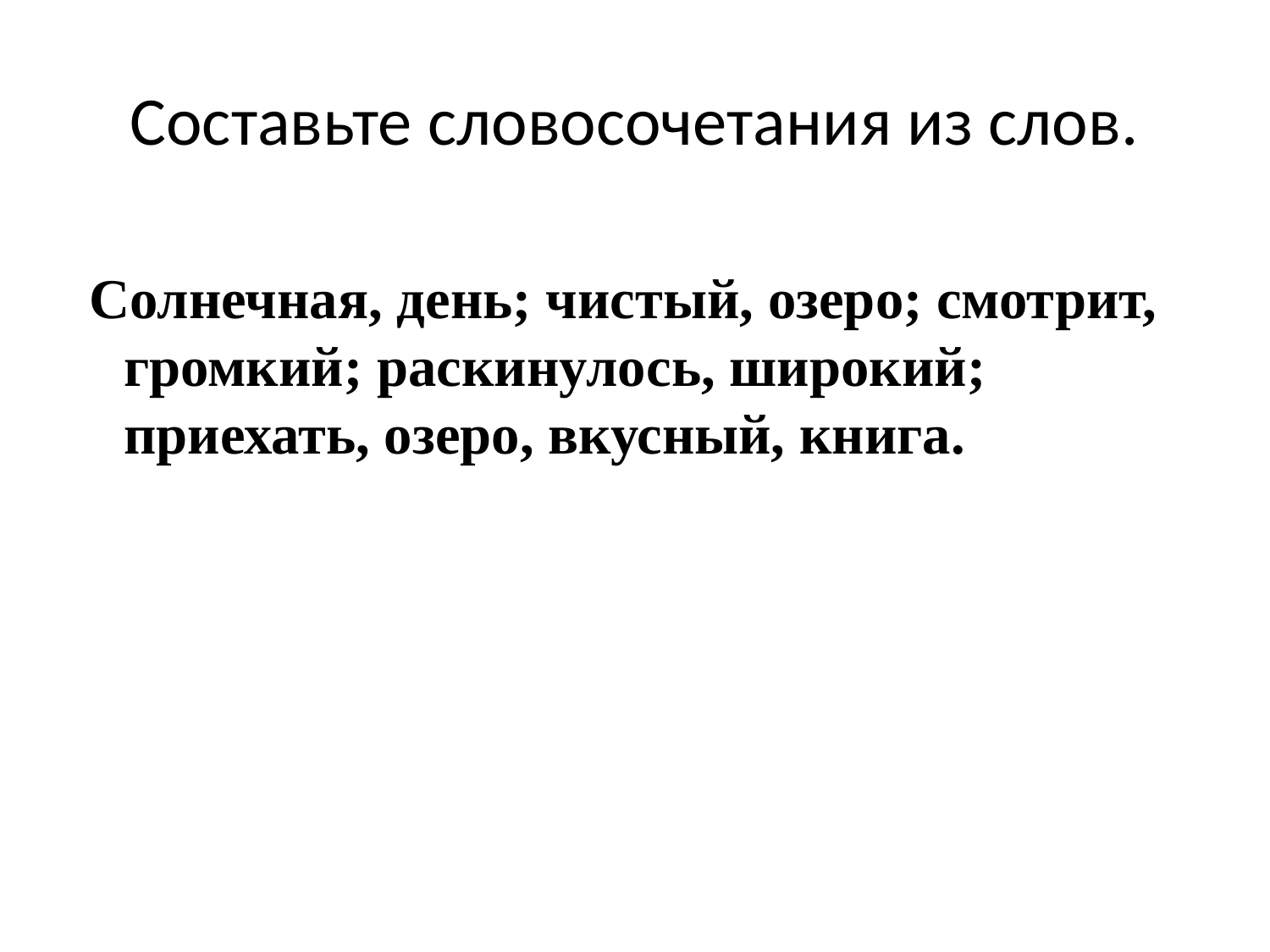

# Составьте словосочетания из слов.
 Солнечная, день; чистый, озеро; смотрит, громкий; раскинулось, широкий; приехать, озеро, вкусный, книга.